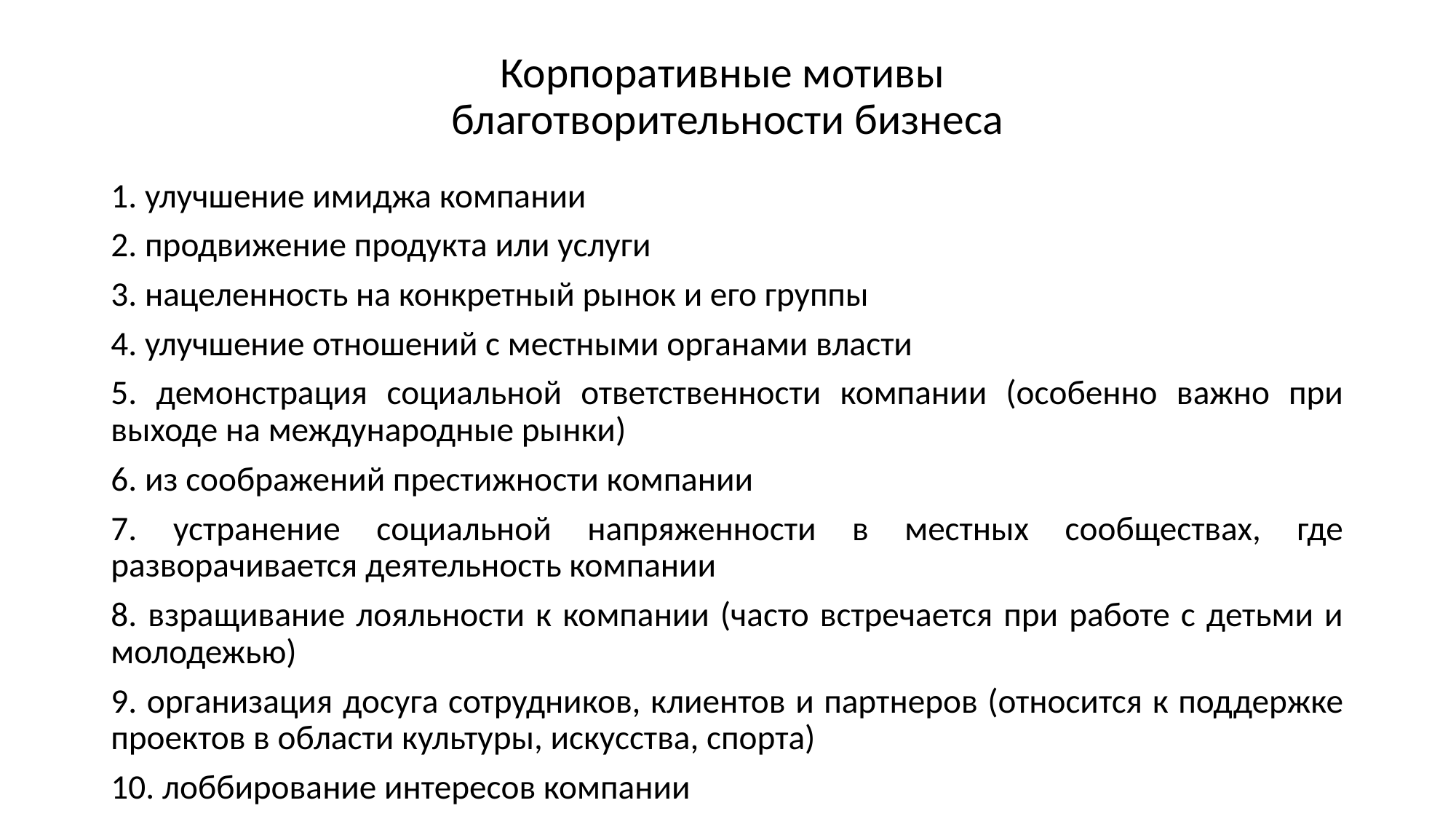

# Корпоративные мотивы благотворительности бизнеса
1. улучшение имиджа компании
2. продвижение продукта или услуги
3. нацеленность на конкретный рынок и его группы
4. улучшение отношений с местными органами власти
5. демонстрация социальной ответственности компании (особенно важно при выходе на международные рынки)
6. из соображений престижности компании
7. устранение социальной напряженности в местных сообществах, где разворачивается деятельность компании
8. взращивание лояльности к компании (часто встречается при работе с детьми и молодежью)
9. организация досуга сотрудников, клиентов и партнеров (относится к поддержке проектов в области культуры, искусства, спорта)
10. лоббирование интересов компании